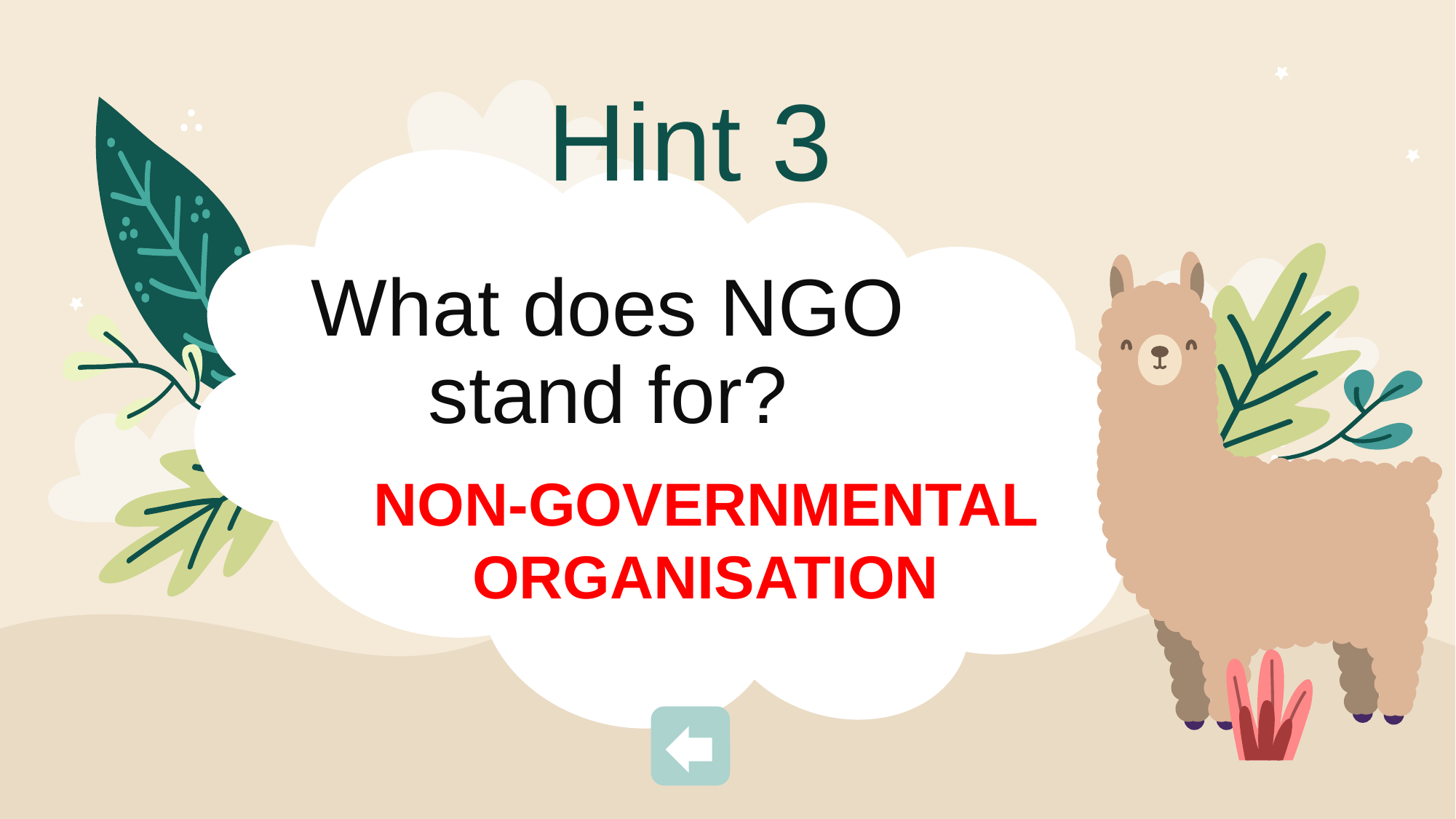

# Hint 3

What does NGO
stand for?
NON-GOVERNMENTAL ORGANISATION